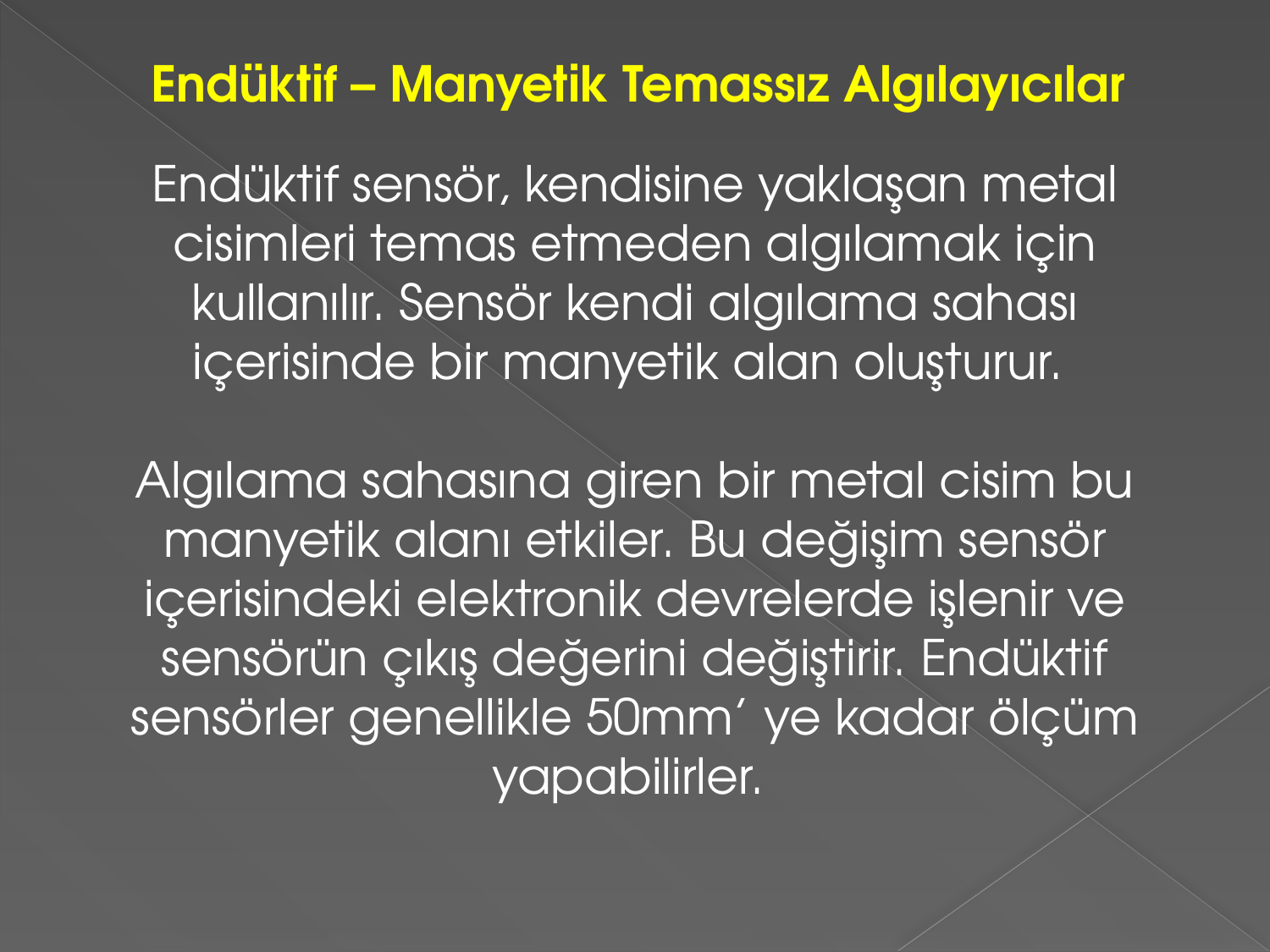

Endüktif – Manyetik Temassız Algılayıcılar
Endüktif sensör, kendisine yaklaşan metal cisimleri temas etmeden algılamak için kullanılır. Sensör kendi algılama sahası içerisinde bir manyetik alan oluşturur.

Algılama sahasına giren bir metal cisim bu manyetik alanı etkiler. Bu değişim sensör içerisindeki elektronik devrelerde işlenir ve sensörün çıkış değerini değiştirir. Endüktif sensörler genellikle 50mm’ ye kadar ölçüm yapabilirler.